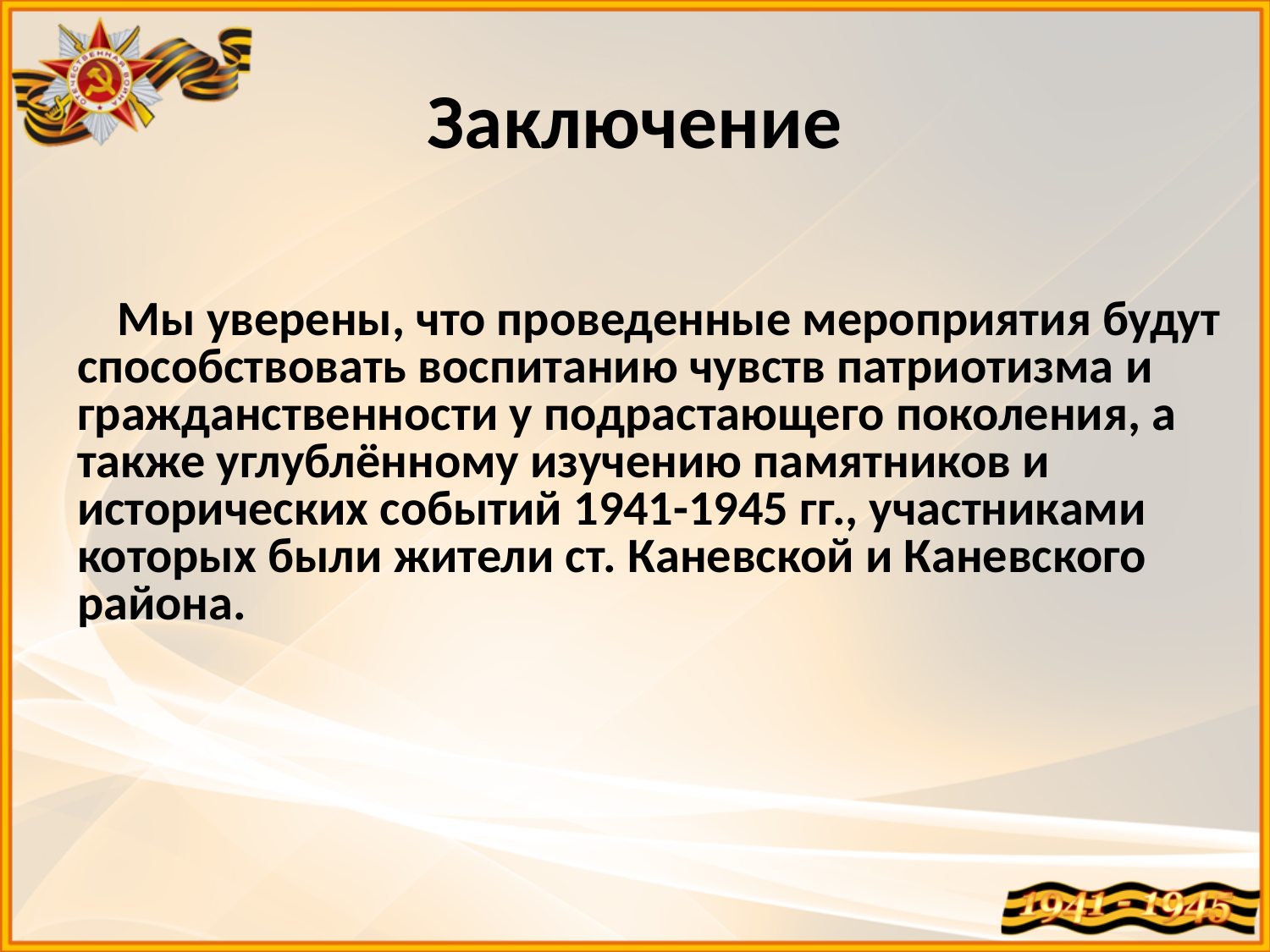

# Заключение

Мы уверены, что проведенные мероприятия будут способствовать воспитанию чувств патриотизма и гражданственности у подрастающего поколения, а также углублённому изучению памятников и исторических событий 1941-1945 гг., участниками которых были жители ст. Каневской и Каневского района.